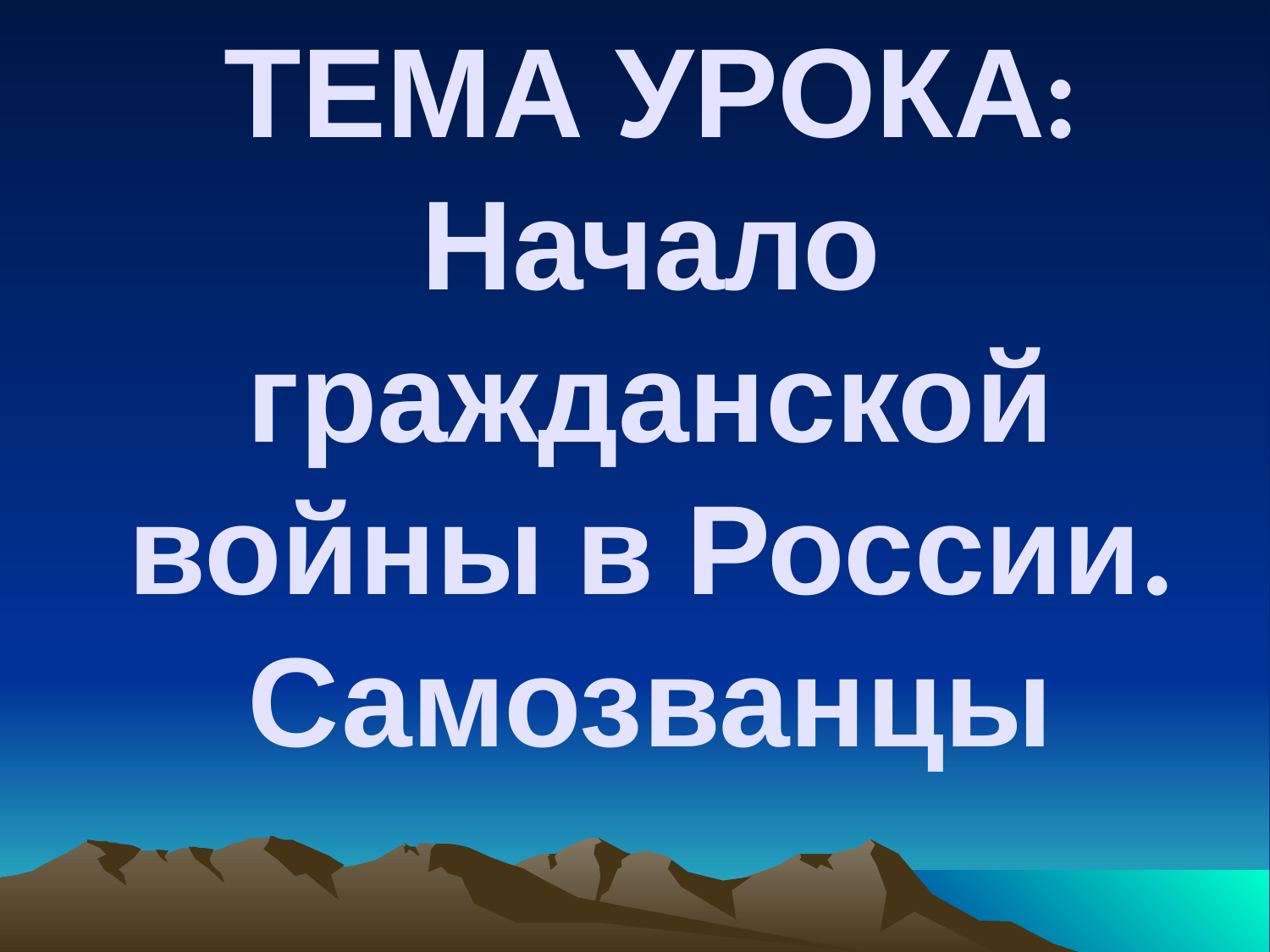

# ТЕМА УРОКА: Начало гражданской войны в России. Самозванцы